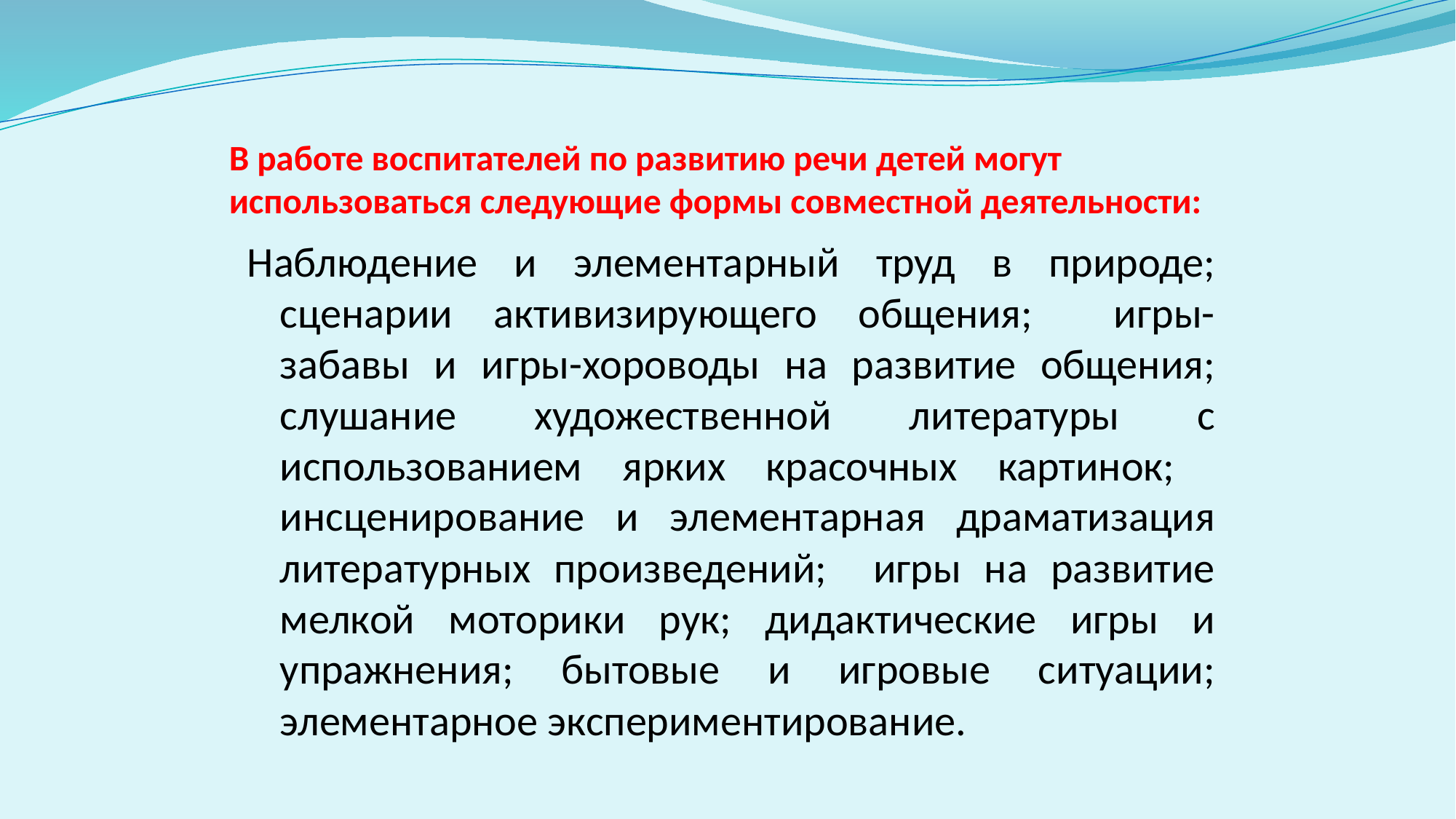

# В работе воспитателей по развитию речи детей могут использоваться следующие формы совместной деятельности:
Наблюдение и элементарный труд в природе; сценарии активизирующего общения;  игры-забавы и игры-хороводы на развитие общения; слушание художественной литературы с использованием ярких красочных картинок;  инсценирование и элементарная драматизация литературных произведений;  игры на развитие мелкой моторики рук; дидактические игры и упражнения; бытовые и игровые ситуации; элементарное экспериментирование.